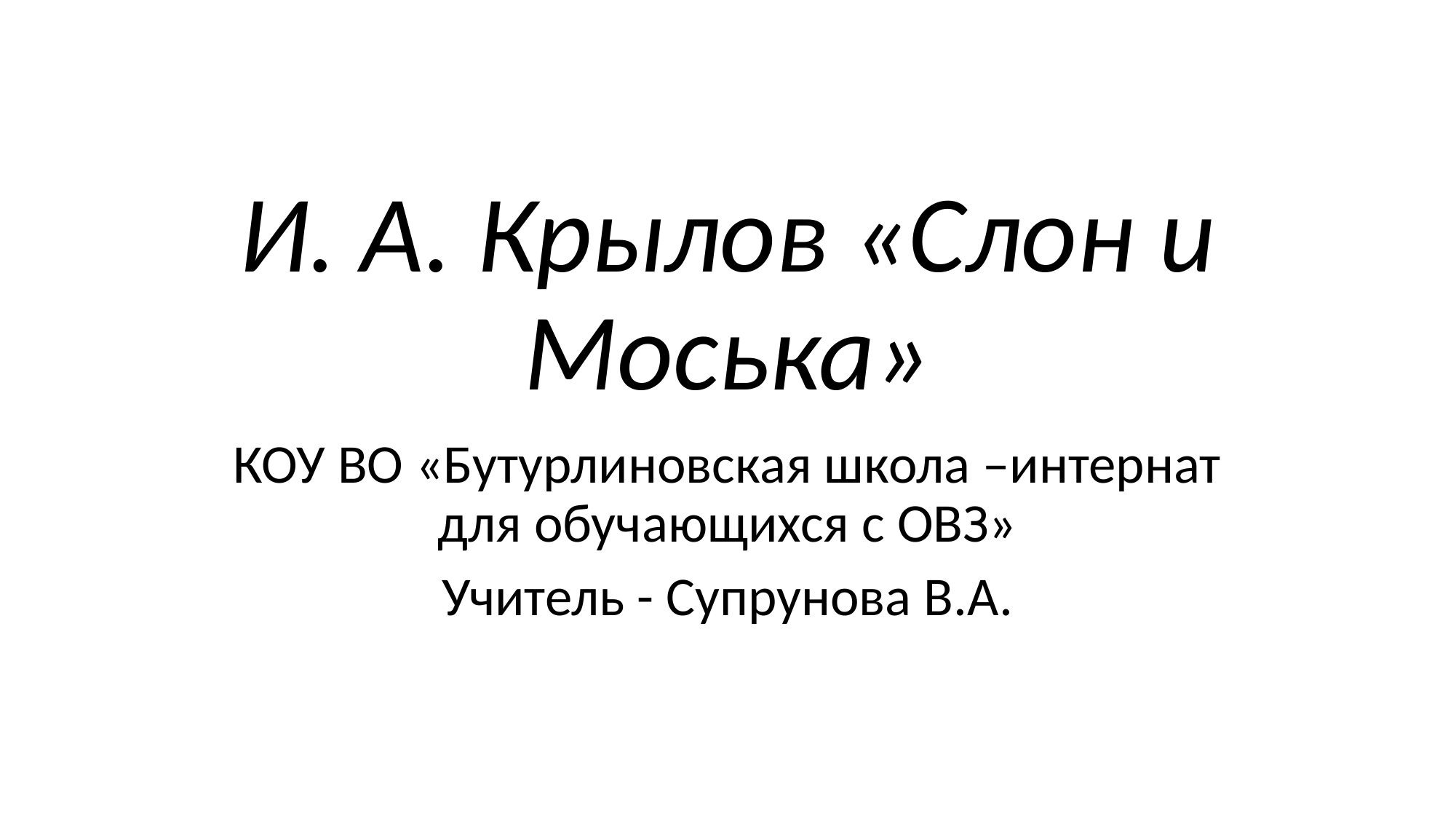

# И. А. Крылов «Слон и Моська»
КОУ ВО «Бутурлиновская школа –интернат для обучающихся с ОВЗ»
Учитель - Супрунова В.А.